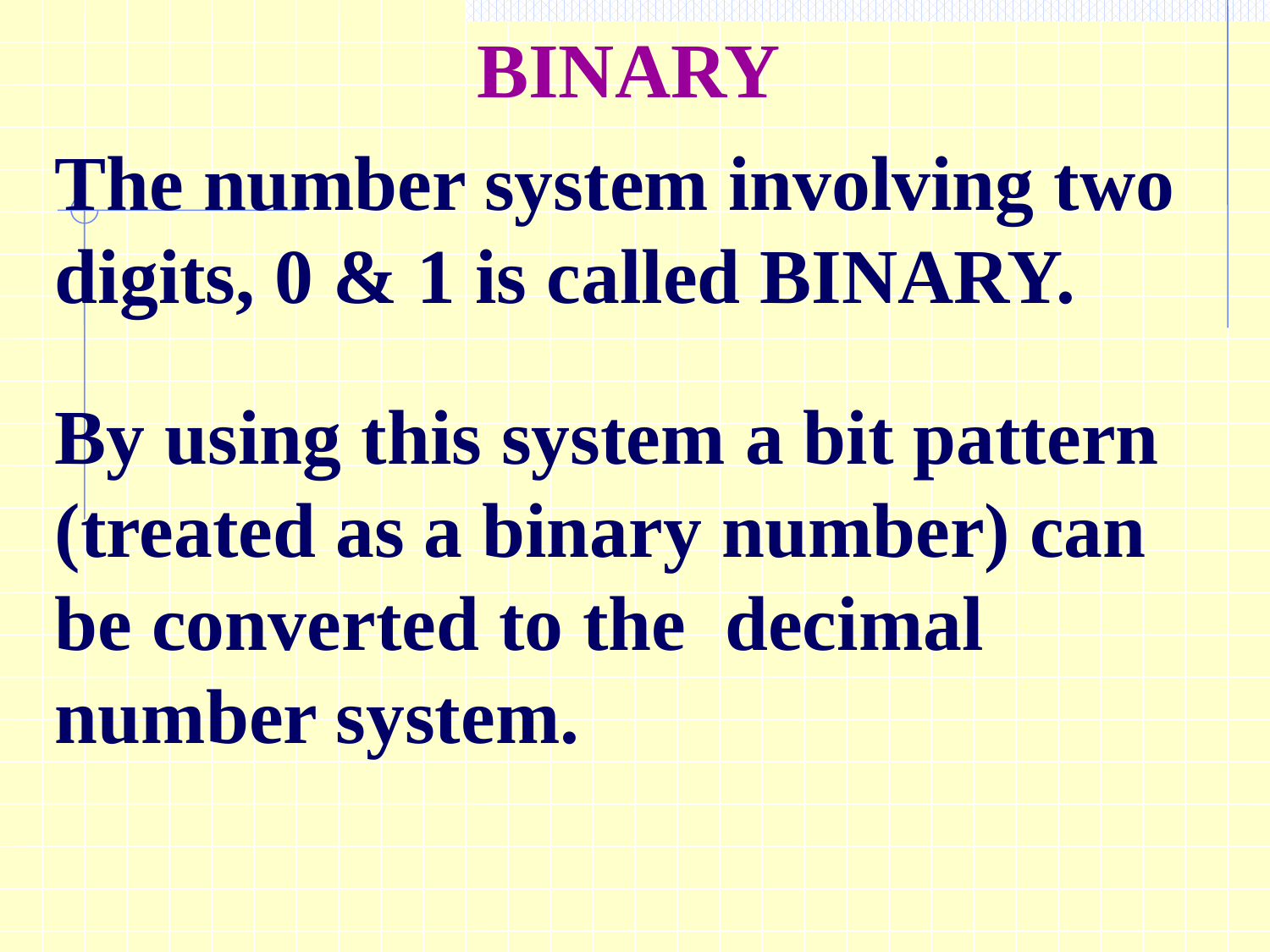

BINARY
The number system involving two digits, 0 & 1 is called BINARY.
By using this system a bit pattern (treated as a binary number) can be converted to the  decimal  number system.